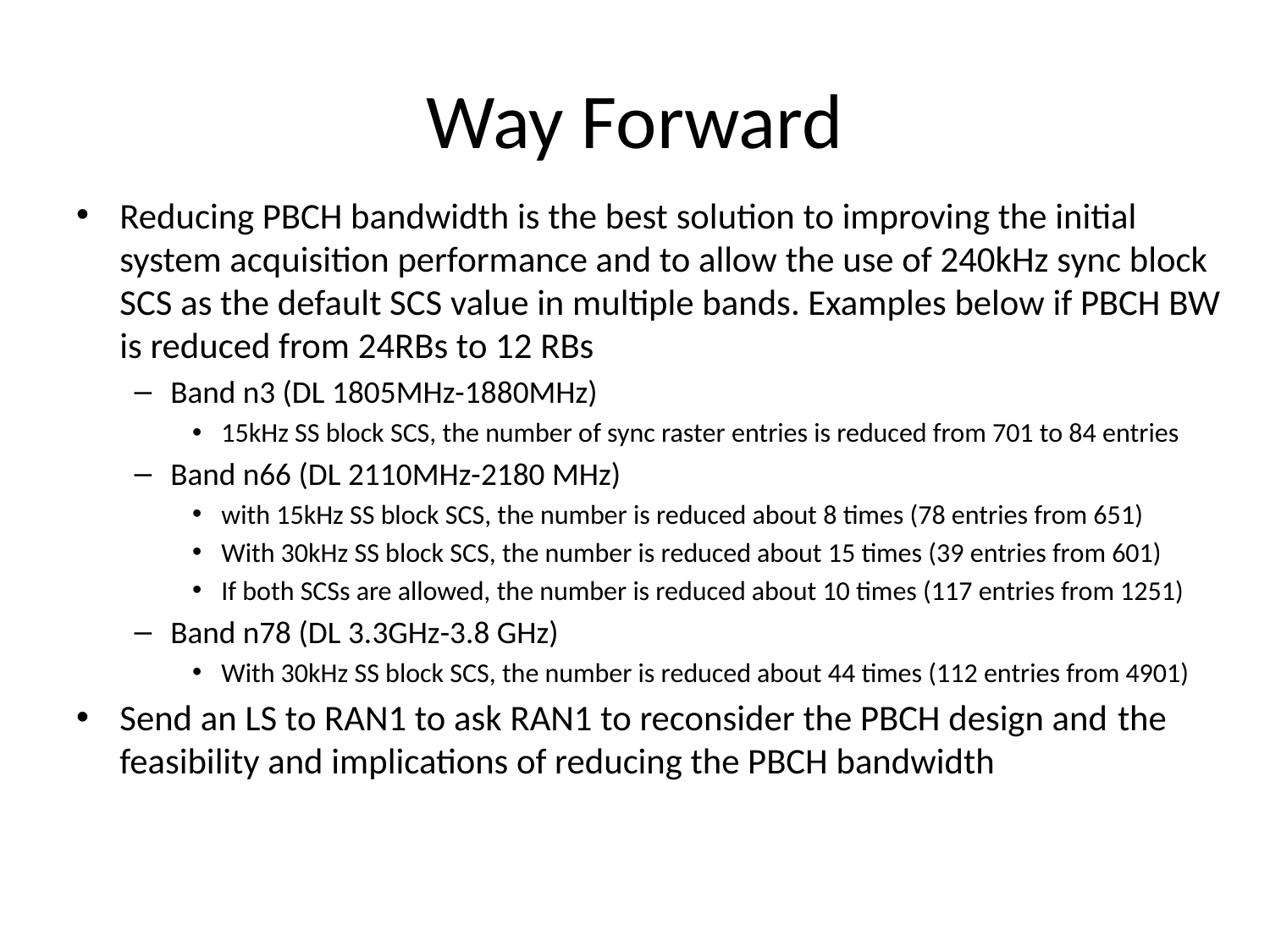

# Way Forward
Reducing PBCH bandwidth is the best solution to improving the initial system acquisition performance and to allow the use of 240kHz sync block SCS as the default SCS value in multiple bands. Examples below if PBCH BW is reduced from 24RBs to 12 RBs
Band n3 (DL 1805MHz-1880MHz)
15kHz SS block SCS, the number of sync raster entries is reduced from 701 to 84 entries
Band n66 (DL 2110MHz-2180 MHz)
with 15kHz SS block SCS, the number is reduced about 8 times (78 entries from 651)
With 30kHz SS block SCS, the number is reduced about 15 times (39 entries from 601)
If both SCSs are allowed, the number is reduced about 10 times (117 entries from 1251)
Band n78 (DL 3.3GHz-3.8 GHz)
With 30kHz SS block SCS, the number is reduced about 44 times (112 entries from 4901)
Send an LS to RAN1 to ask RAN1 to reconsider the PBCH design and the feasibility and implications of reducing the PBCH bandwidth